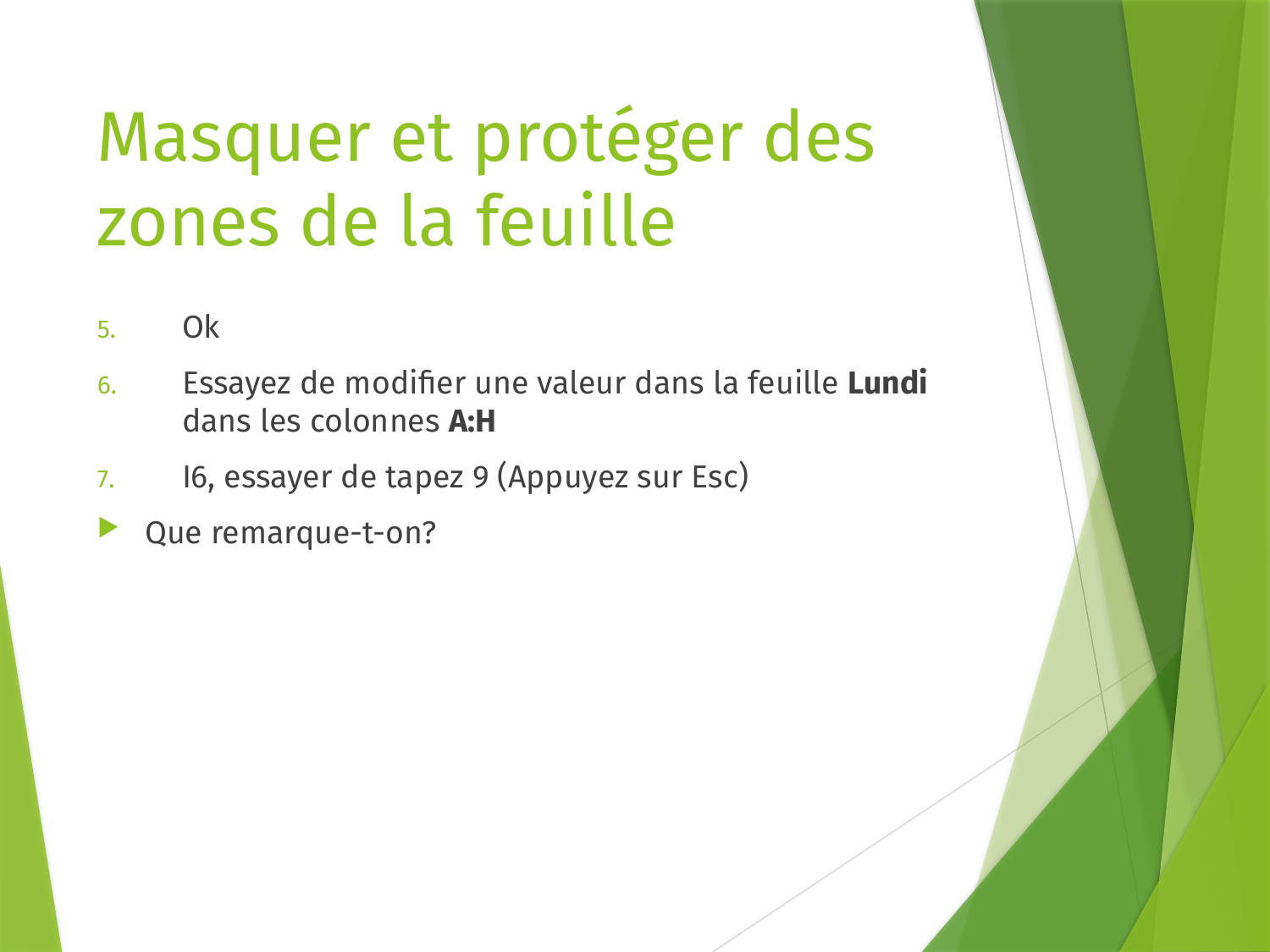

# Masquer et protéger des zones de la feuille
Ok
Essayez de modifier une valeur dans la feuille Lundi dans les colonnes A:H
I6, essayer de tapez 9 (Appuyez sur Esc)
Que remarque-t-on?